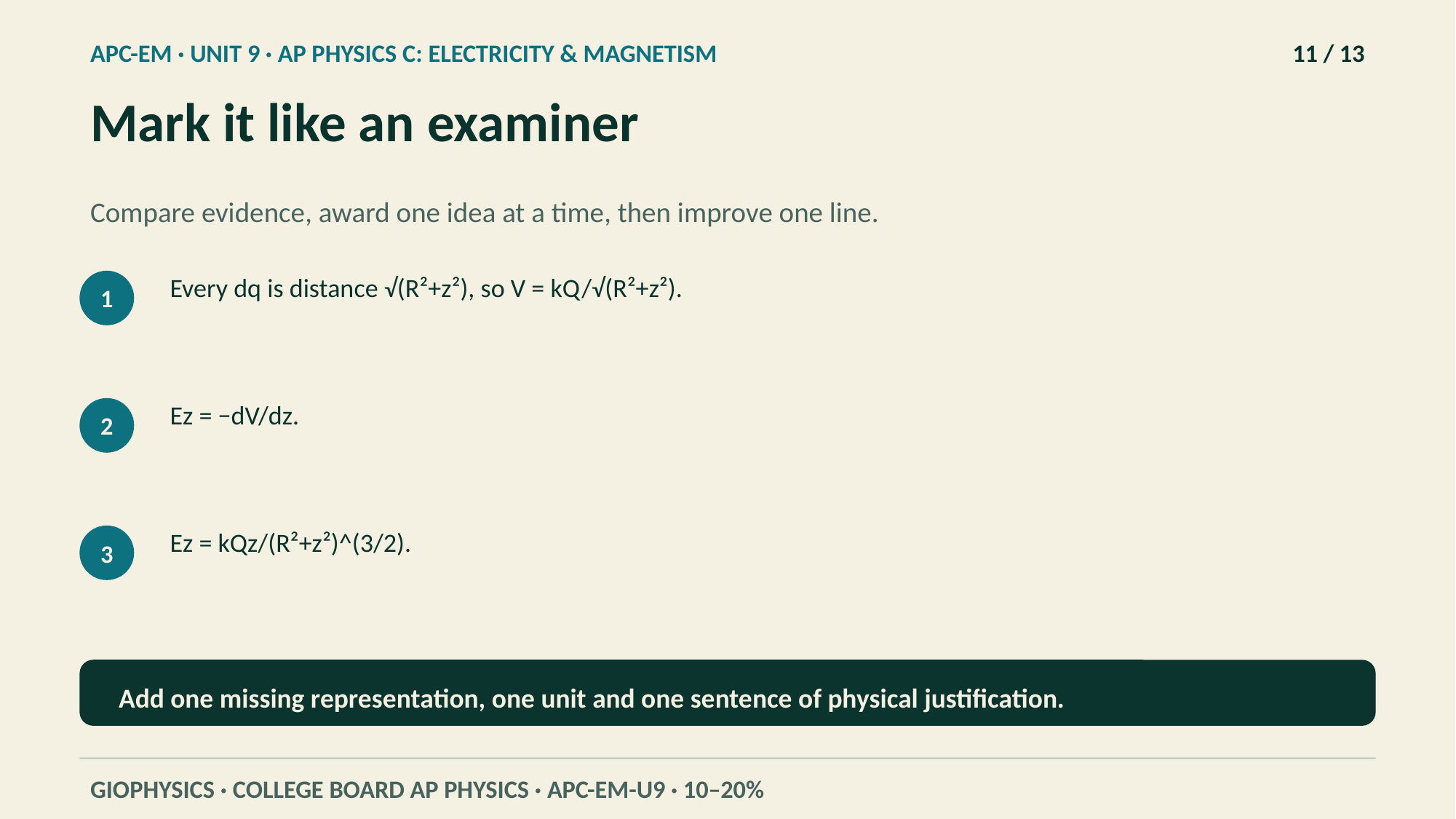

APC-EM · UNIT 9 · AP PHYSICS C: ELECTRICITY & MAGNETISM
11 / 13
Mark it like an examiner
Compare evidence, award one idea at a time, then improve one line.
Every dq is distance √(R²+z²), so V = kQ/√(R²+z²).

1
Ez = −dV/dz.

2
Ez = kQz/(R²+z²)^(3/2).

3

Add one missing representation, one unit and one sentence of physical justification.

GIOPHYSICS · COLLEGE BOARD AP PHYSICS · APC-EM-U9 · 10–20%